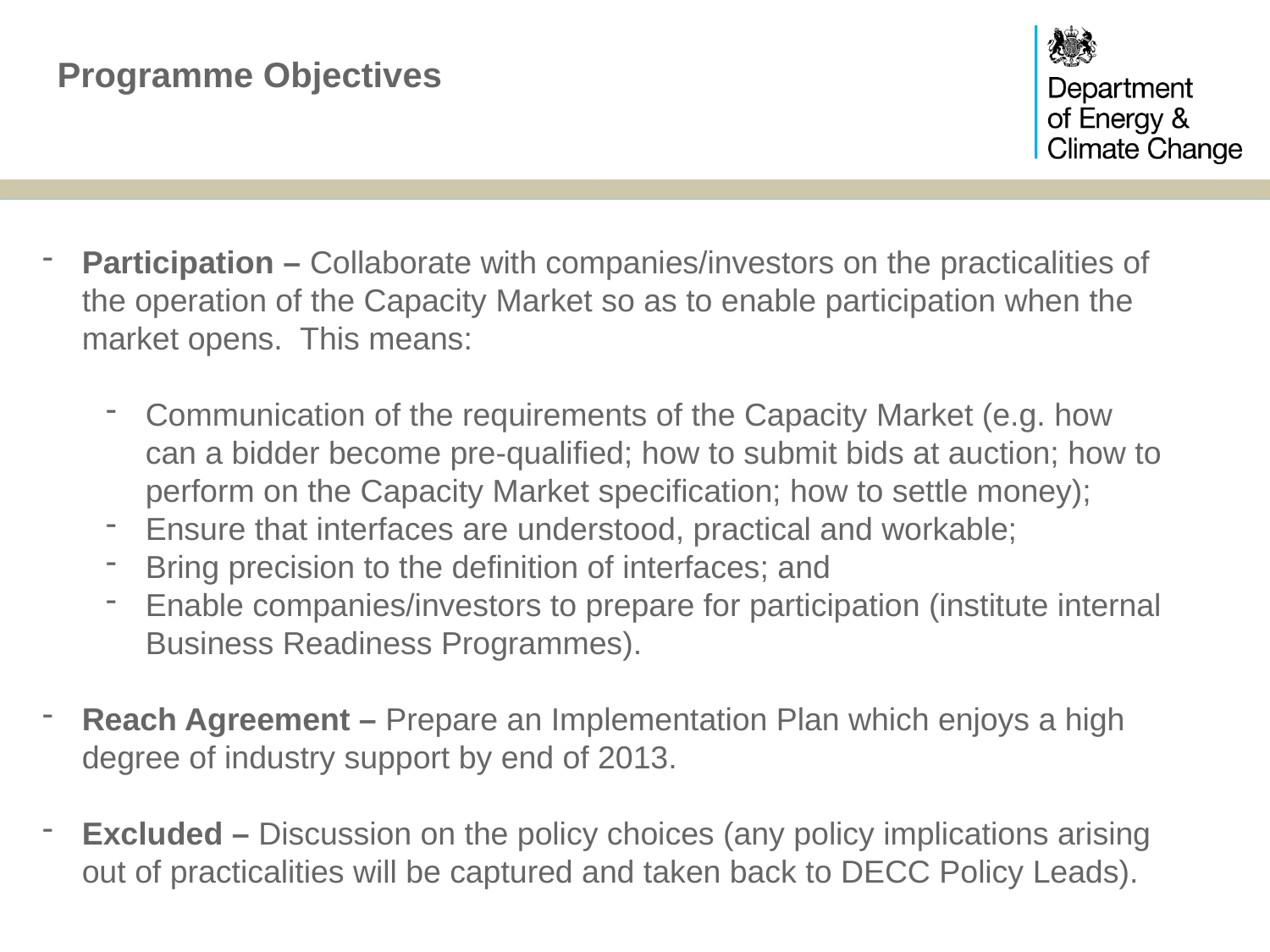

Programme Objectives
Participation – Collaborate with companies/investors on the practicalities of the operation of the Capacity Market so as to enable participation when the market opens.  This means:

Communication of the requirements of the Capacity Market (e.g. how can a bidder become pre-qualified; how to submit bids at auction; how to perform on the Capacity Market specification; how to settle money);
Ensure that interfaces are understood, practical and workable;
Bring precision to the definition of interfaces; and
Enable companies/investors to prepare for participation (institute internal Business Readiness Programmes).

Reach Agreement – Prepare an Implementation Plan which enjoys a high degree of industry support by end of 2013.

Excluded – Discussion on the policy choices (any policy implications arising out of practicalities will be captured and taken back to DECC Policy Leads).